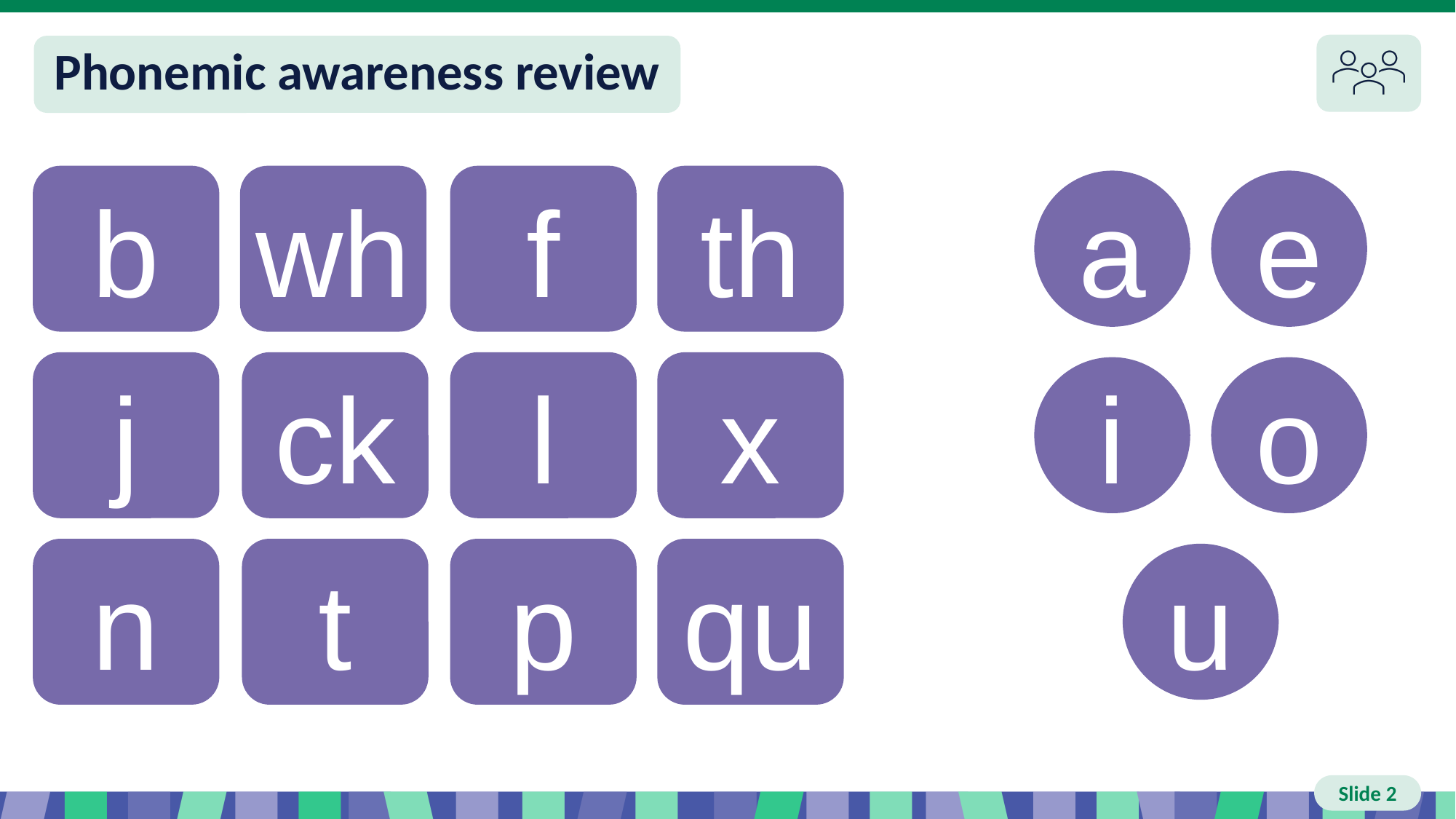

# Slide 2 Phonemic awareness
b
wh
f
th
a
e
j
ck
l
x
i
o
n
t
p
qu
u